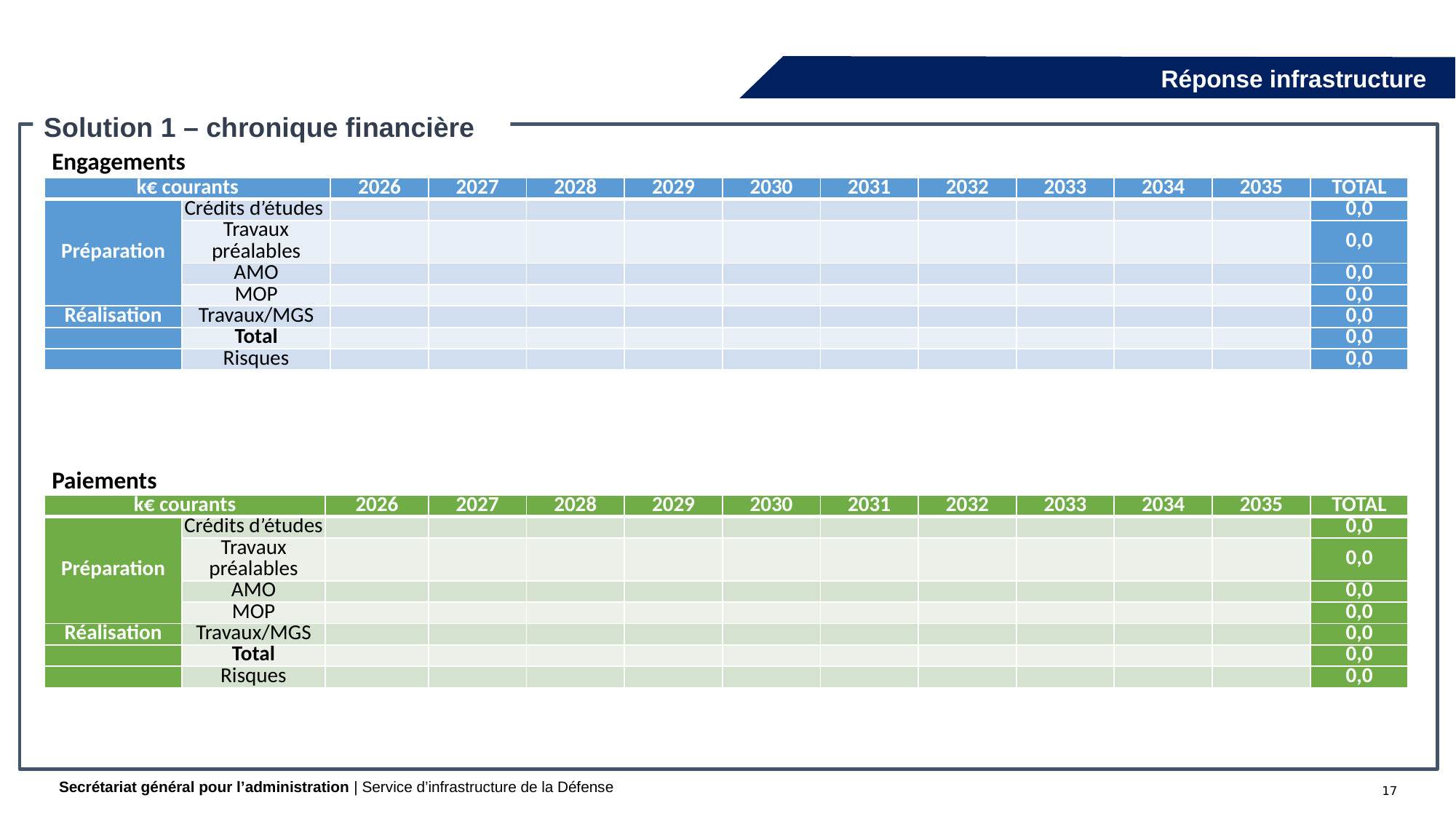

Réponse infrastructure
Solution 1 – chronique financière

Engagements

Paiements
| k€ courants |  | 2026 | 2027 | 2028 | 2029 | 2030 | 2031 | 2032 | 2033 | 2034 | 2035 | TOTAL |
| --- | --- | --- | --- | --- | --- | --- | --- | --- | --- | --- | --- | --- |
| Préparation | Crédits d’études |  |  |  |  |  |  |  |  |  |  | 0,0 |
|  | Travaux préalables |  |  |  |  |  |  |  |  |  |  | 0,0 |
|  | AMO |  |  |  |  |  |  |  |  |  |  | 0,0 |
|  | MOP |  |  |  |  |  |  |  |  |  |  | 0,0 |
| Réalisation | Travaux/MGS |  |  |  |  |  |  |  |  |  |  | 0,0 |
|  | Total |  |  |  |  |  |  |  |  |  |  | 0,0 |
|  | Risques |  |  |  |  |  |  |  |  |  |  | 0,0 |
| k€ courants |  | 2026 | 2027 | 2028 | 2029 | 2030 | 2031 | 2032 | 2033 | 2034 | 2035 | TOTAL |
| --- | --- | --- | --- | --- | --- | --- | --- | --- | --- | --- | --- | --- |
| Préparation | Crédits d’études |  |  |  |  |  |  |  |  |  |  | 0,0 |
|  | Travaux préalables |  |  |  |  |  |  |  |  |  |  | 0,0 |
|  | AMO |  |  |  |  |  |  |  |  |  |  | 0,0 |
|  | MOP |  |  |  |  |  |  |  |  |  |  | 0,0 |
| Réalisation | Travaux/MGS |  |  |  |  |  |  |  |  |  |  | 0,0 |
|  | Total |  |  |  |  |  |  |  |  |  |  | 0,0 |
|  | Risques |  |  |  |  |  |  |  |  |  |  | 0,0 |
17